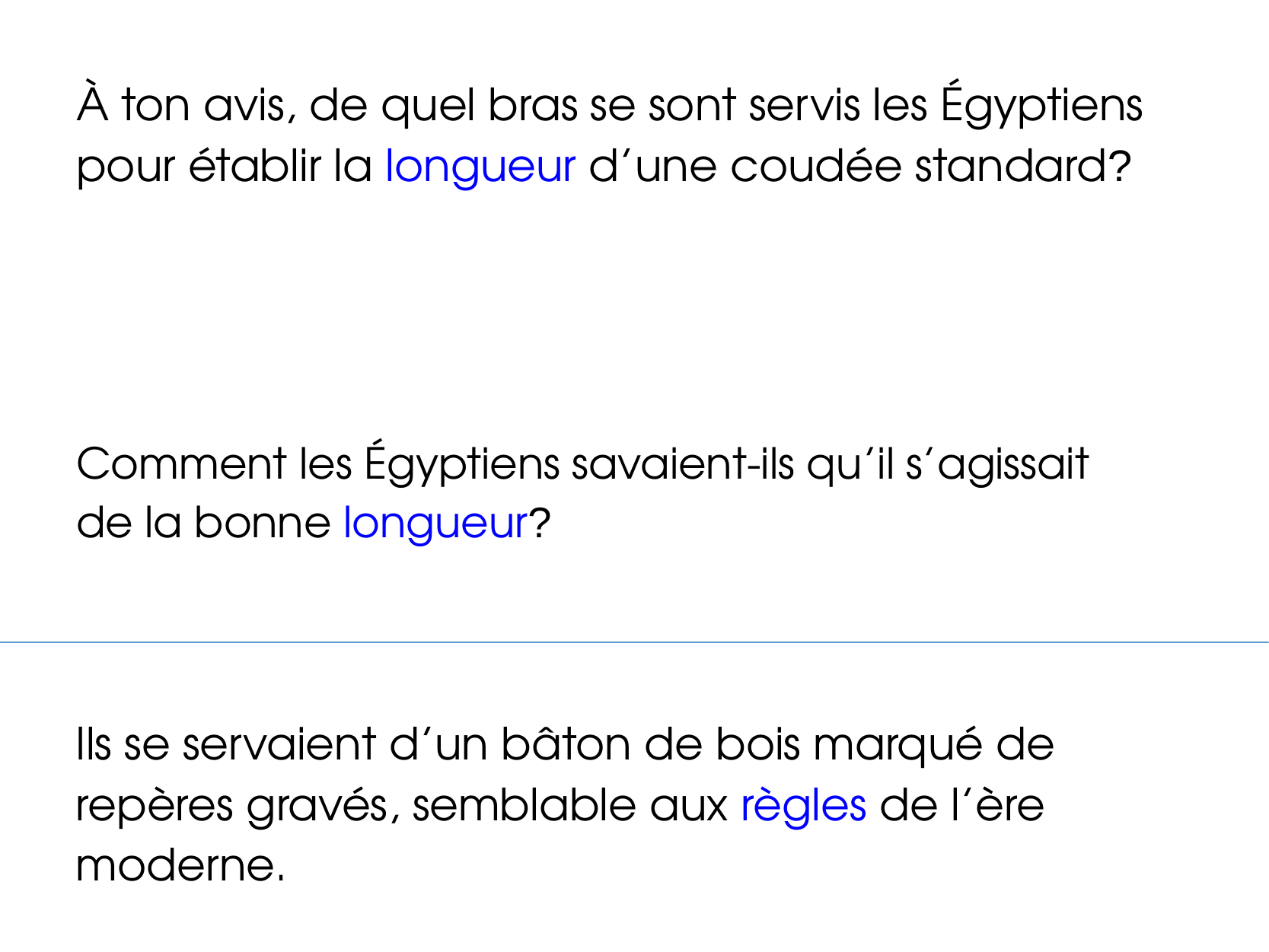

À ton avis, de quel bras se sont servis les Égyptiens pour établir la longueur d’une coudée standard?
Comment les Égyptiens savaient-ils qu’il s’agissait de la bonne longueur?
Ils se servaient d’un bâton de bois marqué de repères gravés, semblable aux règles de l’ère moderne.